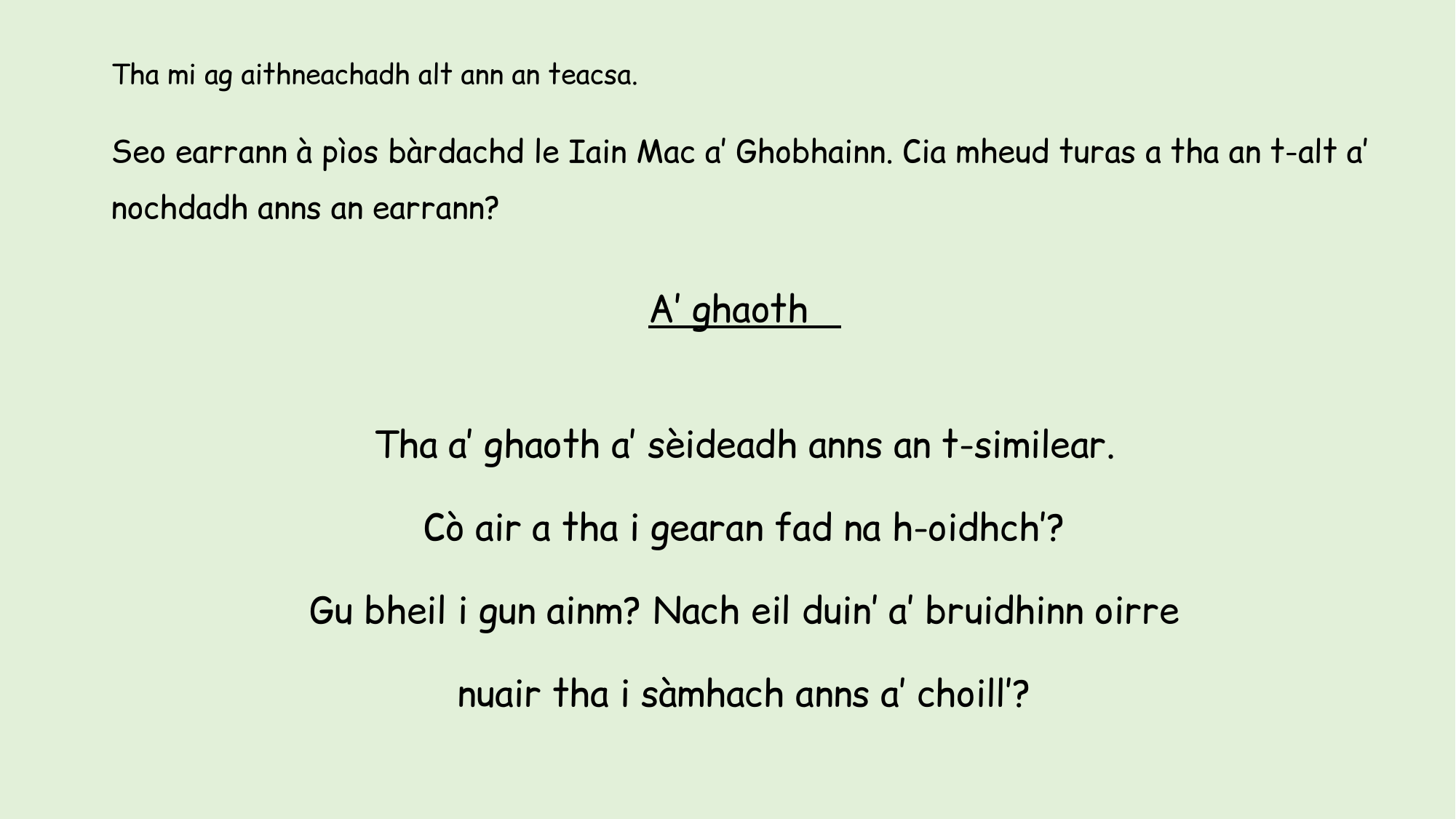

# Tha mi ag aithneachadh alt ann an teacsa.
Seo earrann à pìos bàrdachd le Iain Mac a’ Ghobhainn. Cia mheud turas a tha an t-alt a’ nochdadh anns an earrann?

A’ ghaoth

Tha a’ ghaoth a’ sèideadh anns an t-similear.
Cò air a tha i gearan fad na h-oidhch’?
Gu bheil i gun ainm? Nach eil duin’ a’ bruidhinn oirre
nuair tha i sàmhach anns a’ choill’?